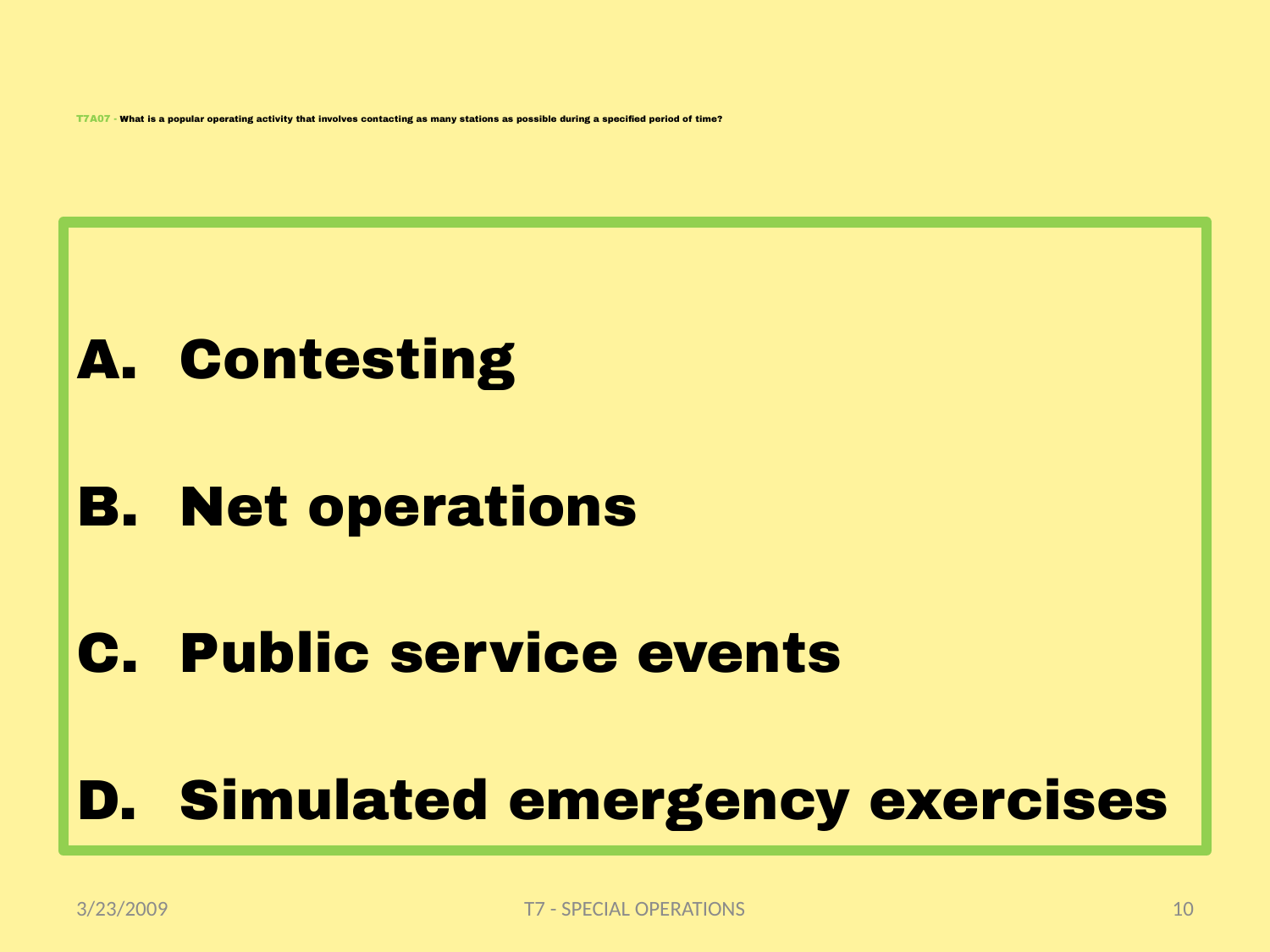

# T7A07 - What is a popular operating activity that involves contacting as many stations as possible during a specified period of time?

Contesting
Net operations
Public service events
Simulated emergency exercises

3/23/2009
T7 - SPECIAL OPERATIONS
10